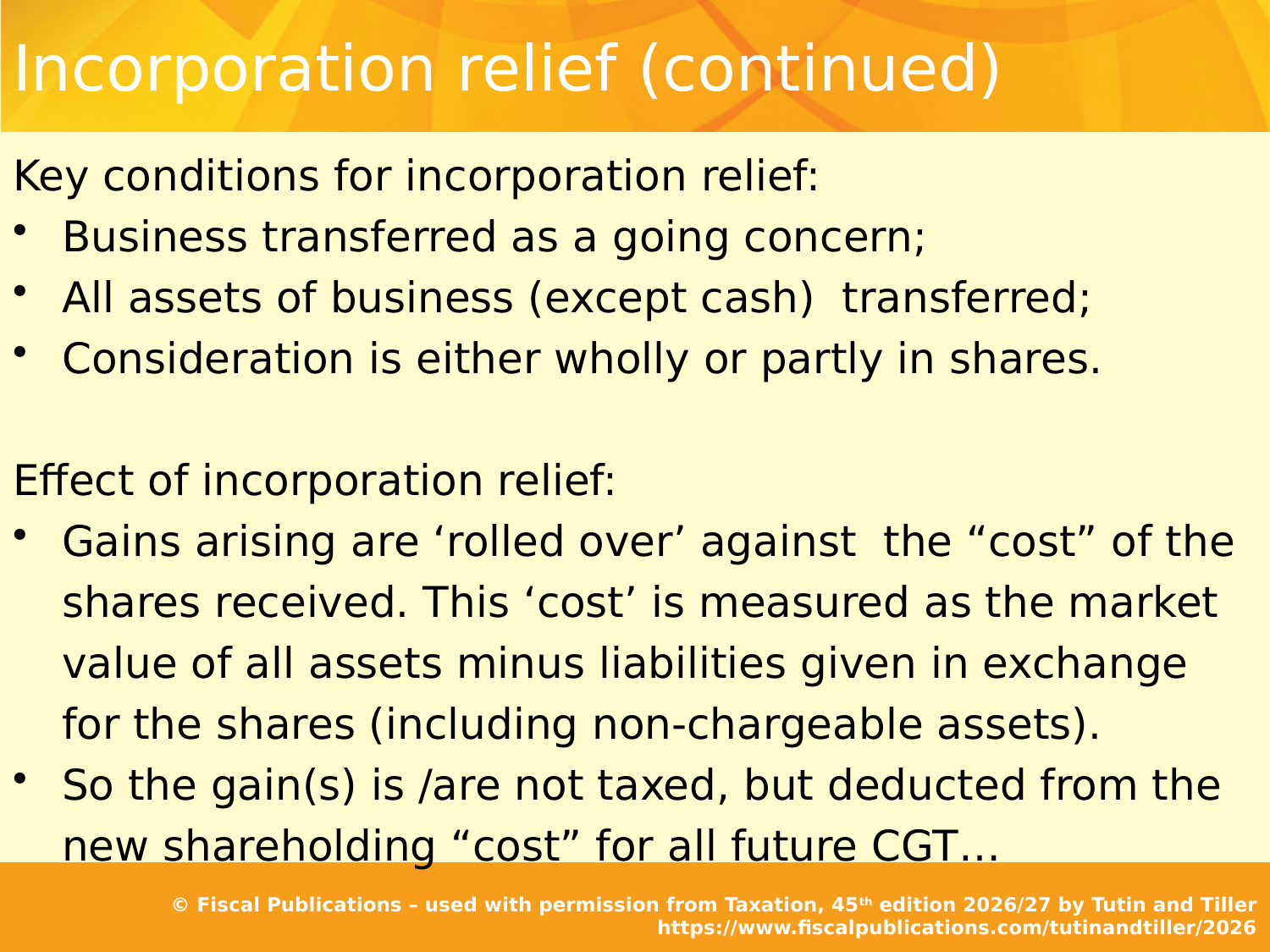

# Incorporation relief (continued)
Key conditions for incorporation relief:
Business transferred as a going concern;
All assets of business (except cash)  transferred;
Consideration is either wholly or partly in shares.

Effect of incorporation relief:
Gains arising are ‘rolled over’ against  the “cost” of the  shares received. This ‘cost’ is measured as the market value of all assets minus liabilities given in exchange for the shares (including non-chargeable assets).
So the gain(s) is /are not taxed, but deducted from the new shareholding “cost” for all future CGT…